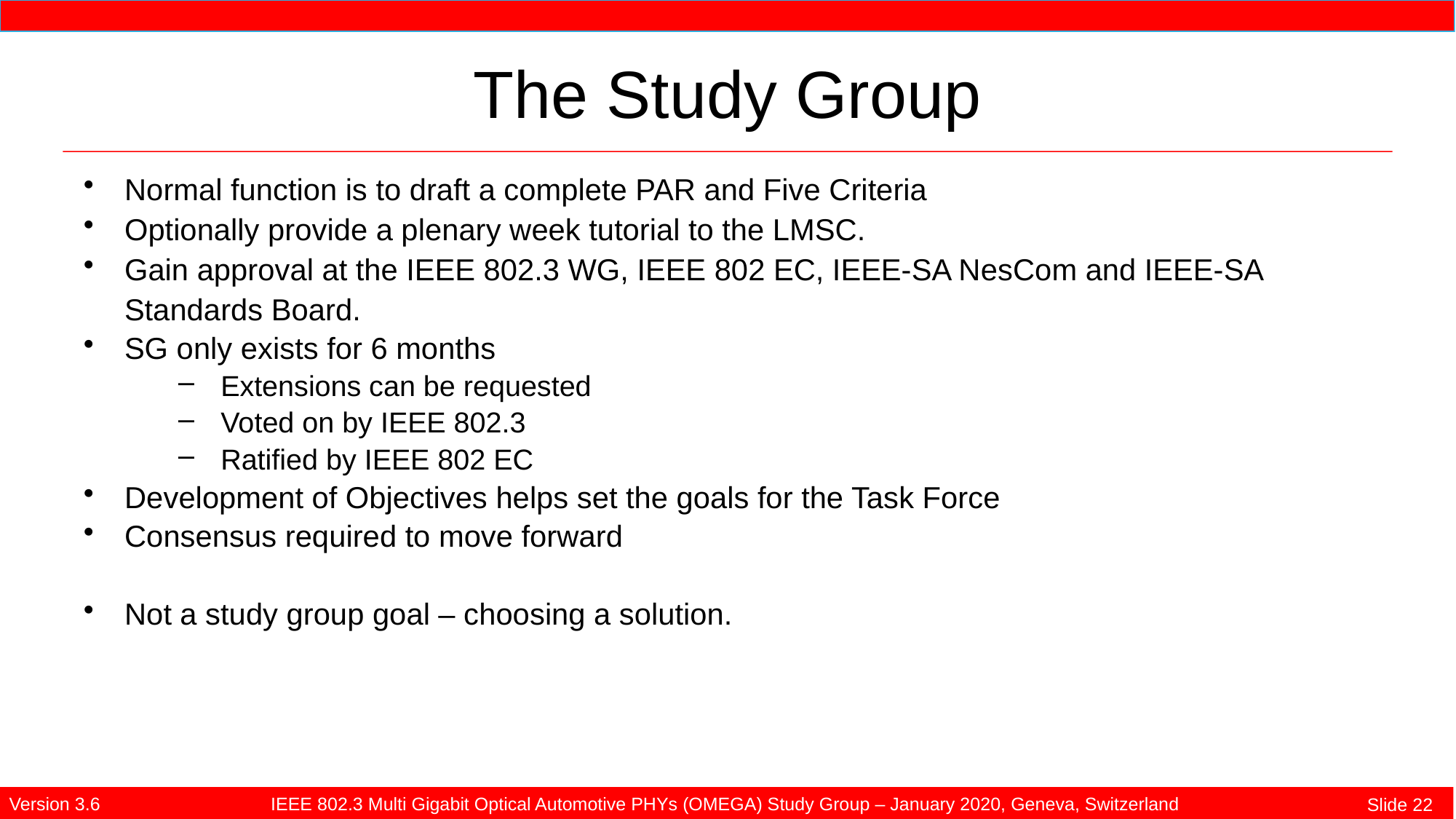

The Study Group
Normal function is to draft a complete PAR and Five Criteria
Optionally provide a plenary week tutorial to the LMSC.
Gain approval at the IEEE 802.3 WG, IEEE 802 EC, IEEE-SA NesCom and IEEE-SA Standards Board.
SG only exists for 6 months
Extensions can be requested
Voted on by IEEE 802.3
Ratified by IEEE 802 EC
Development of Objectives helps set the goals for the Task Force
Consensus required to move forward

Not a study group goal – choosing a solution.